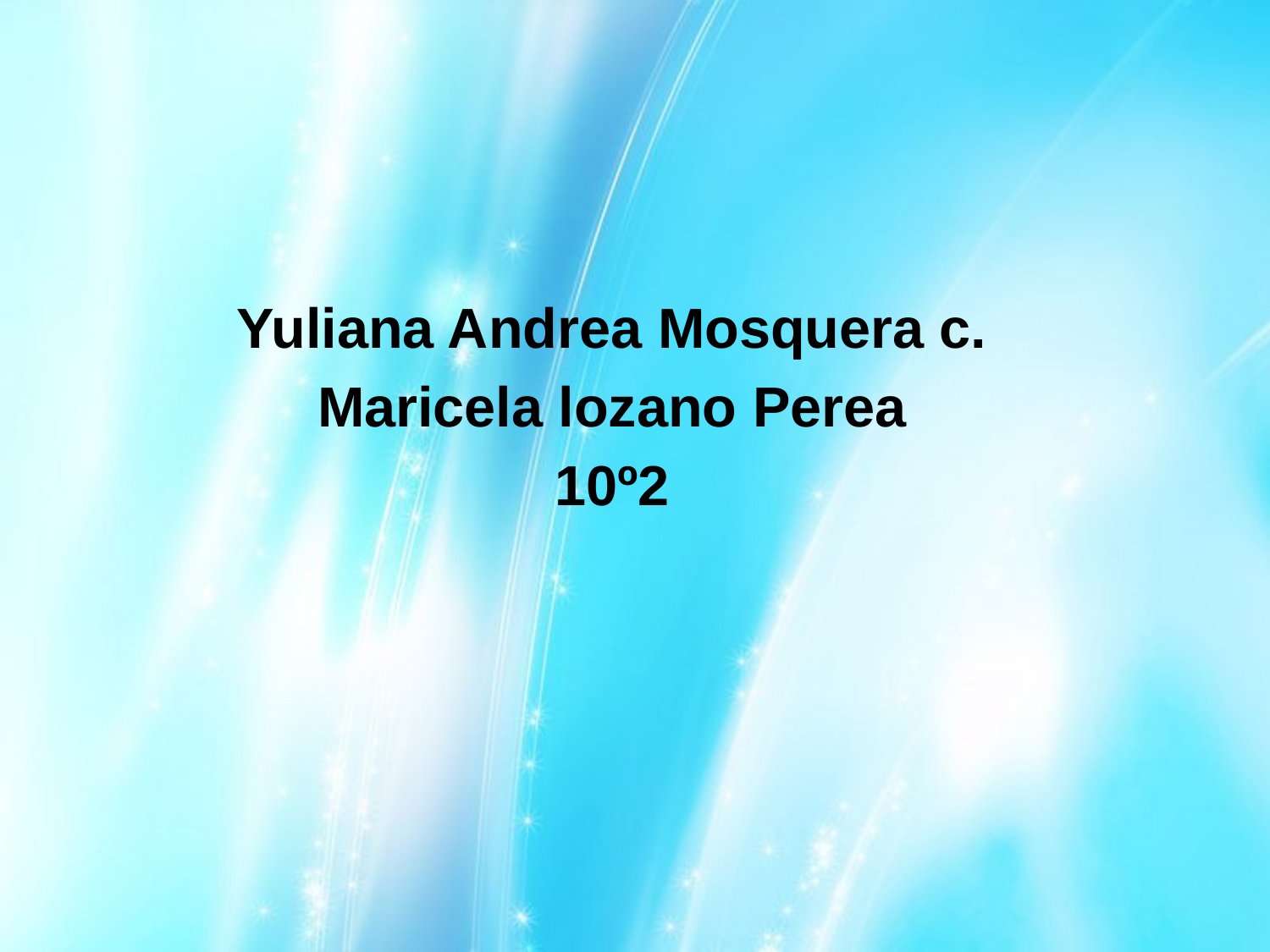

Yuliana Andrea Mosquera c.
Maricela lozano Perea
10º2